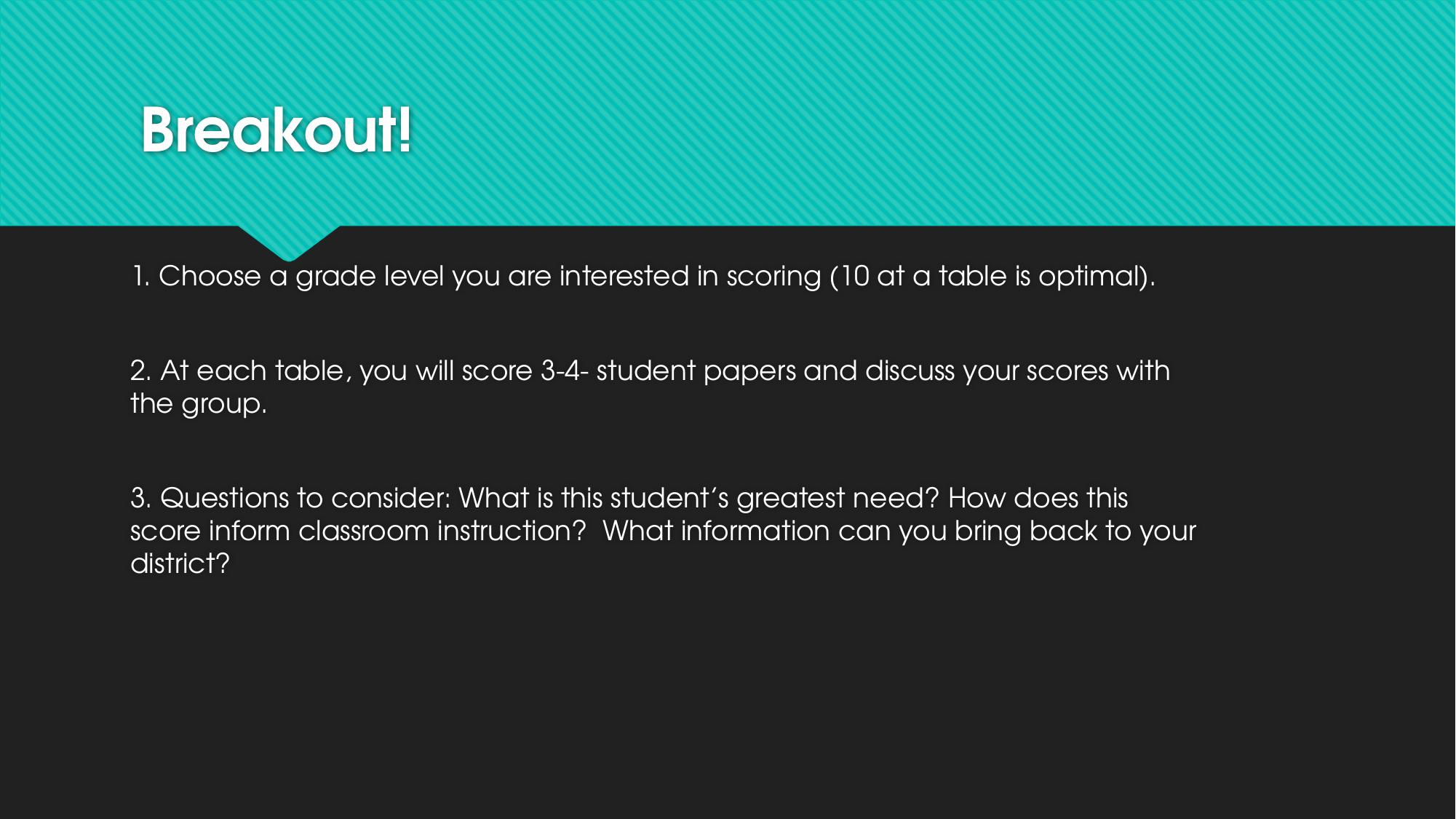

# Breakout!
1. Choose a grade level you are interested in scoring (10 at a table is optimal).

2. At each table, you will score 3-4- student papers and discuss your scores with the group.

3. Questions to consider: What is this student’s greatest need? How does this score inform classroom instruction?  What information can you bring back to your district?